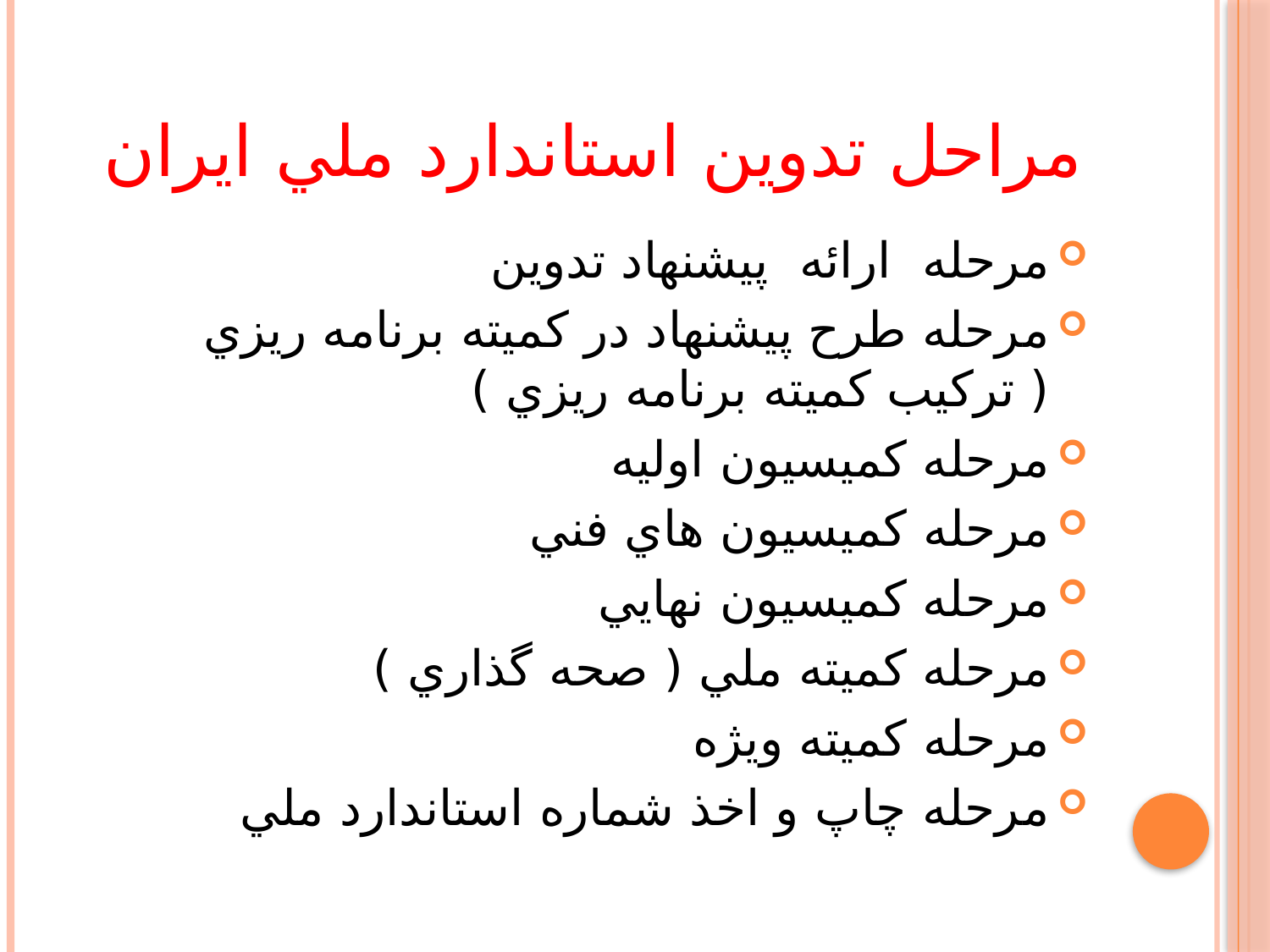

# مراحل تدوين استاندارد ملي ايران
مرحله  ارائه  پيشنهاد تدوين
مرحله طرح پيشنهاد در كميته برنامه ريزي ( تركيب كميته برنامه ريزي )
مرحله كميسيون اوليه
مرحله كميسيون هاي فني
مرحله كميسيون نهايي
مرحله كميته ملي ( صحه گذاري )
مرحله كميته ويژه
مرحله چاپ و اخذ شماره استاندارد ملي